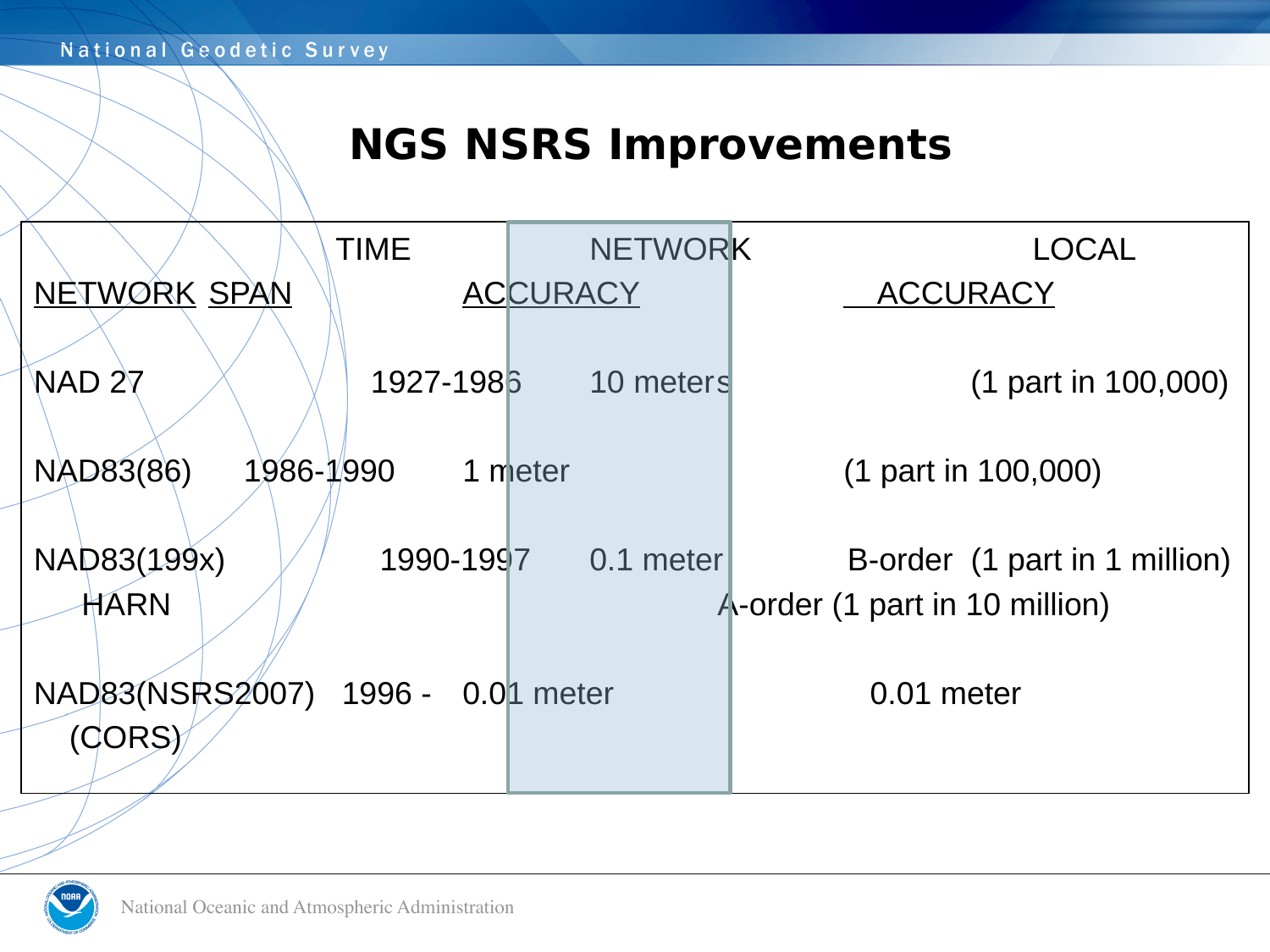

# NGS NSRS Improvements
			TIME		NETWORK		       LOCAL
NETWORK	SPAN		ACCURACY		    ACCURACY

NAD 27		    1927-1986	10 meter	s		(1 part in 100,000)

NAD83(86)	    1986-1990	1 meter			(1 part in 100,000)

NAD83(199x) 	     1990-1997	0.1 meter              B-order  (1 part in 1 million)
	HARN			                             A-order (1 part in 10 million)

NAD83(NSRS2007)   1996 -	0.01 meter		   0.01 meter
    (CORS)